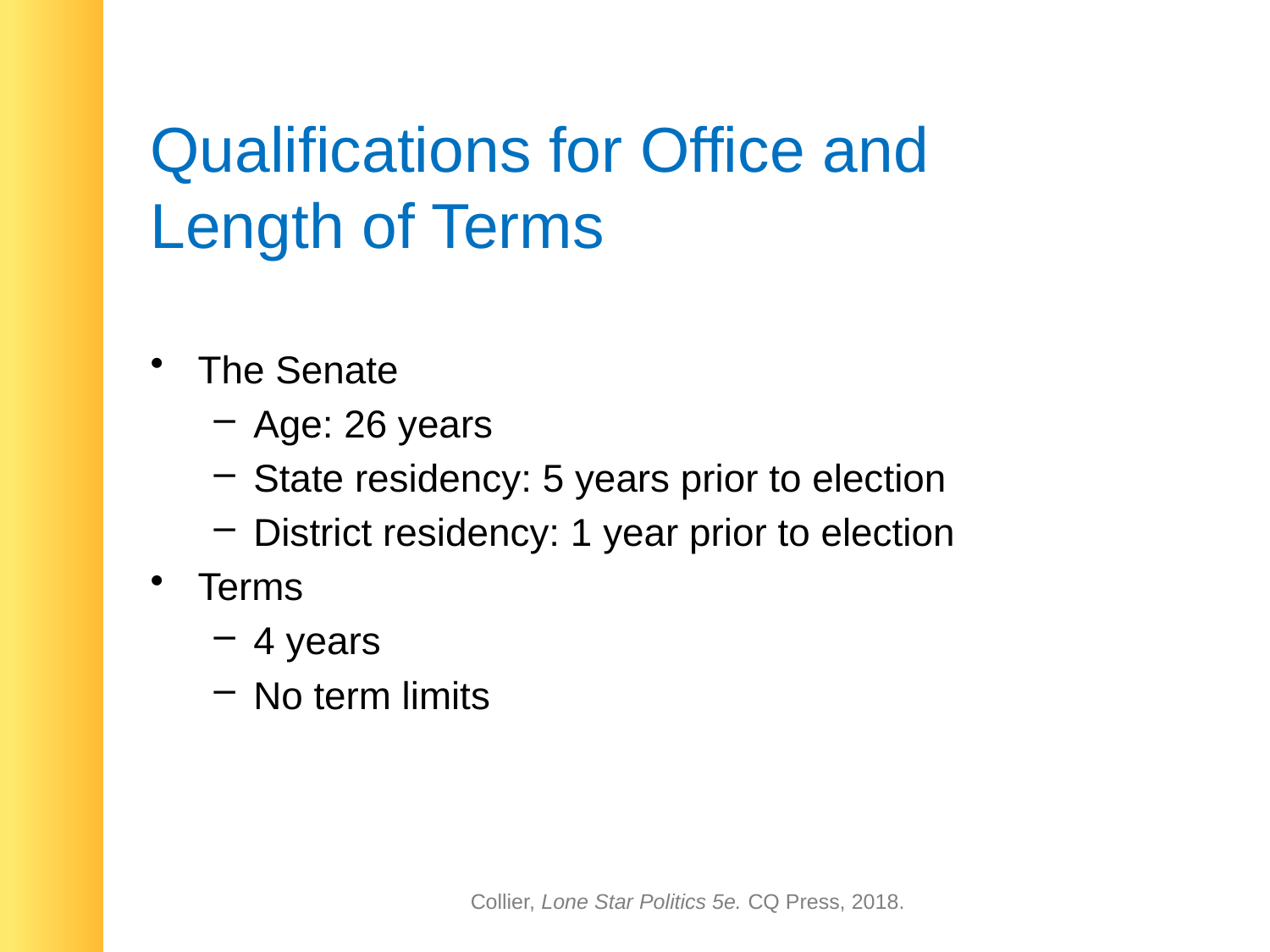

# Qualifications for Office and Length of Terms
The Senate
Age: 26 years
State residency: 5 years prior to election
District residency: 1 year prior to election
Terms
4 years
No term limits
Collier, Lone Star Politics 5e. CQ Press, 2018.